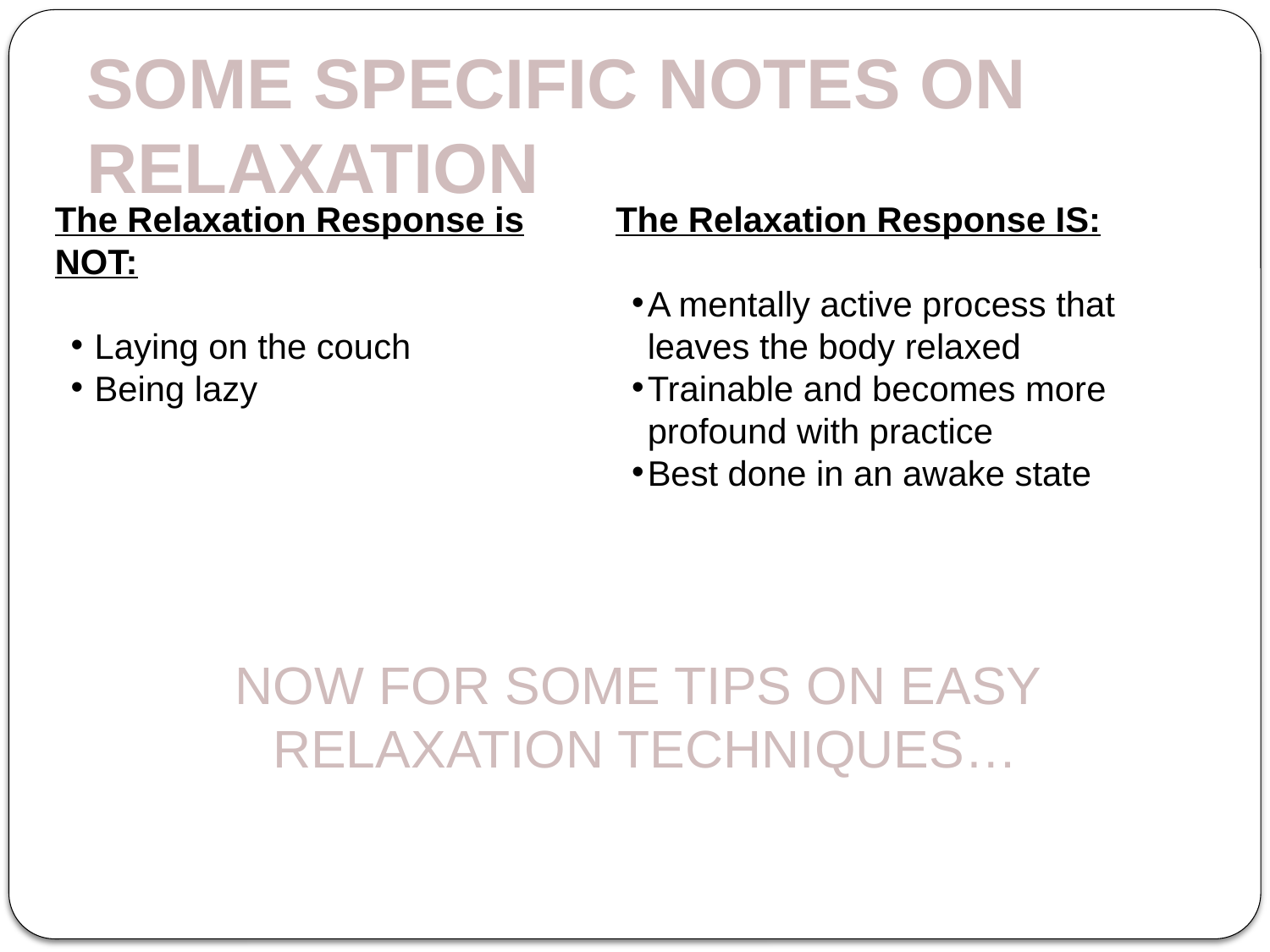

Some Specific Notes on Relaxation
The Relaxation Response is NOT:

Laying on the couch
Being lazy
The Relaxation Response IS:

A mentally active process that leaves the body relaxed
Trainable and becomes more profound with practice
Best done in an awake state
Now for Some Tips on Easy
Relaxation Techniques…